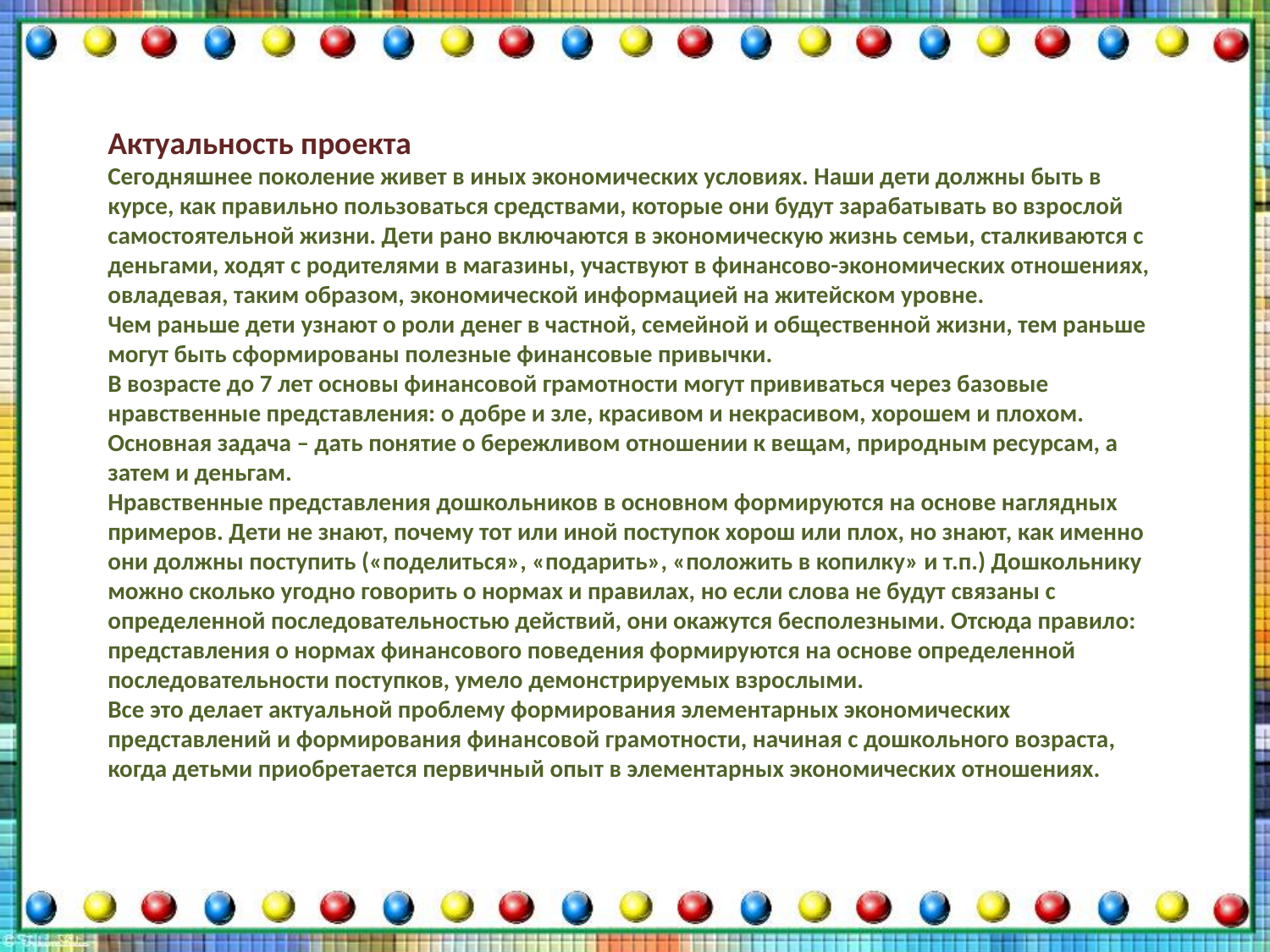

Актуальность проекта
Сегодняшнее поколение живет в иных экономических условиях. Наши дети должны быть в курсе, как правильно пользоваться средствами, которые они будут зарабатывать во взрослой самостоятельной жизни. Дети рано включаются в экономическую жизнь семьи, сталкиваются с деньгами, ходят с родителями в магазины, участвуют в финансово-экономических отношениях, овладевая, таким образом, экономической информацией на житейском уровне.
Чем раньше дети узнают о роли денег в частной, семейной и общественной жизни, тем раньше могут быть сформированы полезные финансовые привычки.
В возрасте до 7 лет основы финансовой грамотности могут прививаться через базовые нравственные представления: о добре и зле, красивом и некрасивом, хорошем и плохом. Основная задача – дать понятие о бережливом отношении к вещам, природным ресурсам, а затем и деньгам.
Нравственные представления дошкольников в основном формируются на основе наглядных примеров. Дети не знают, почему тот или иной поступок хорош или плох, но знают, как именно они должны поступить («поделиться», «подарить», «положить в копилку» и т.п.) Дошкольнику можно сколько угодно говорить о нормах и правилах, но если слова не будут связаны с определенной последовательностью действий, они окажутся бесполезными. Отсюда правило: представления о нормах финансового поведения формируются на основе определенной последовательности поступков, умело демонстрируемых взрослыми.
Все это делает актуальной проблему формирования элементарных экономических представлений и формирования финансовой грамотности, начиная с дошкольного возраста, когда детьми приобретается первичный опыт в элементарных экономических отношениях.